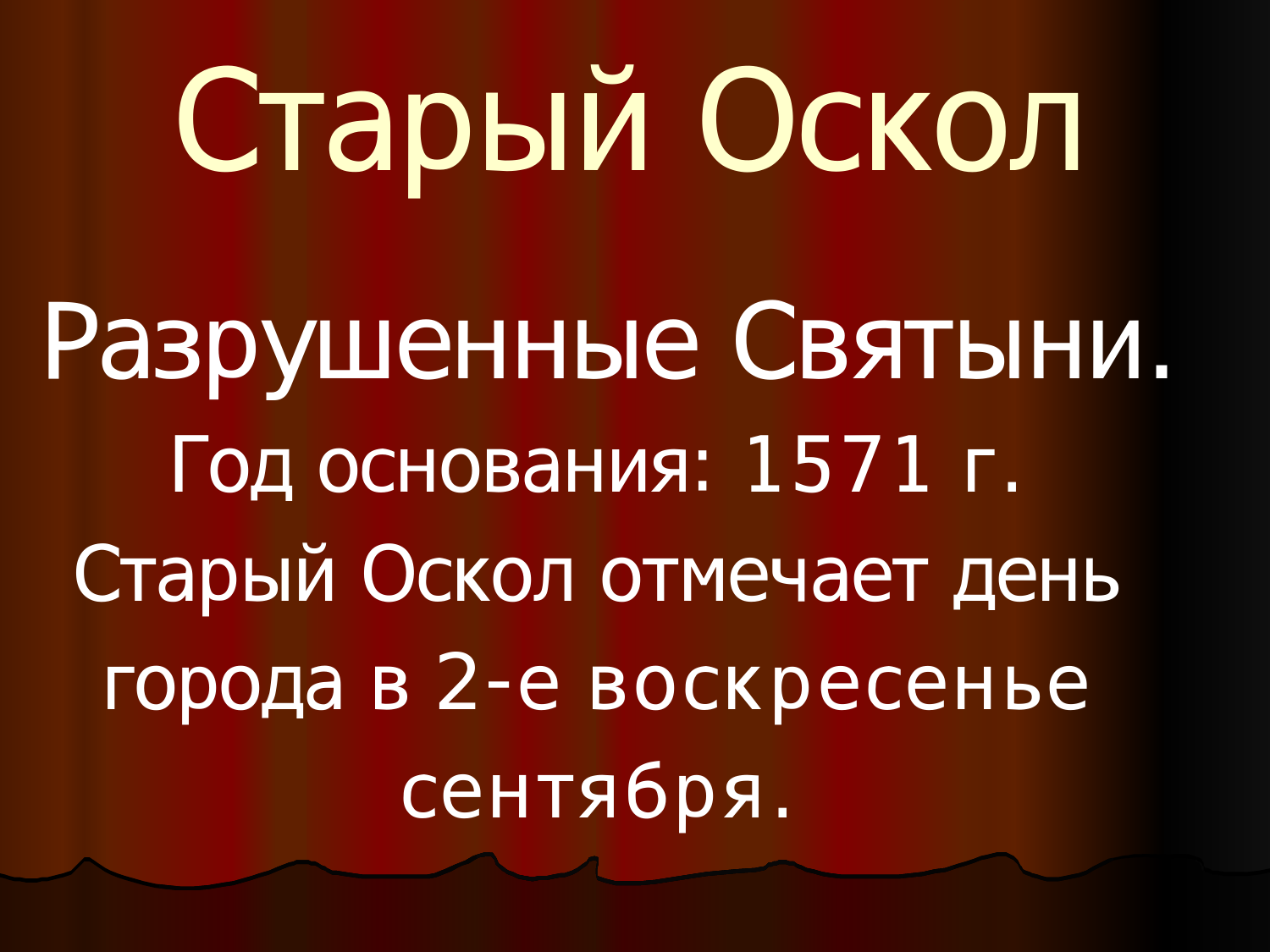

# Старый Оскол
Разрушенные Святыни.
Год основания: 1571 г.
Старый Оскол отмечает день
города в 2-е воскресенье
сентября.